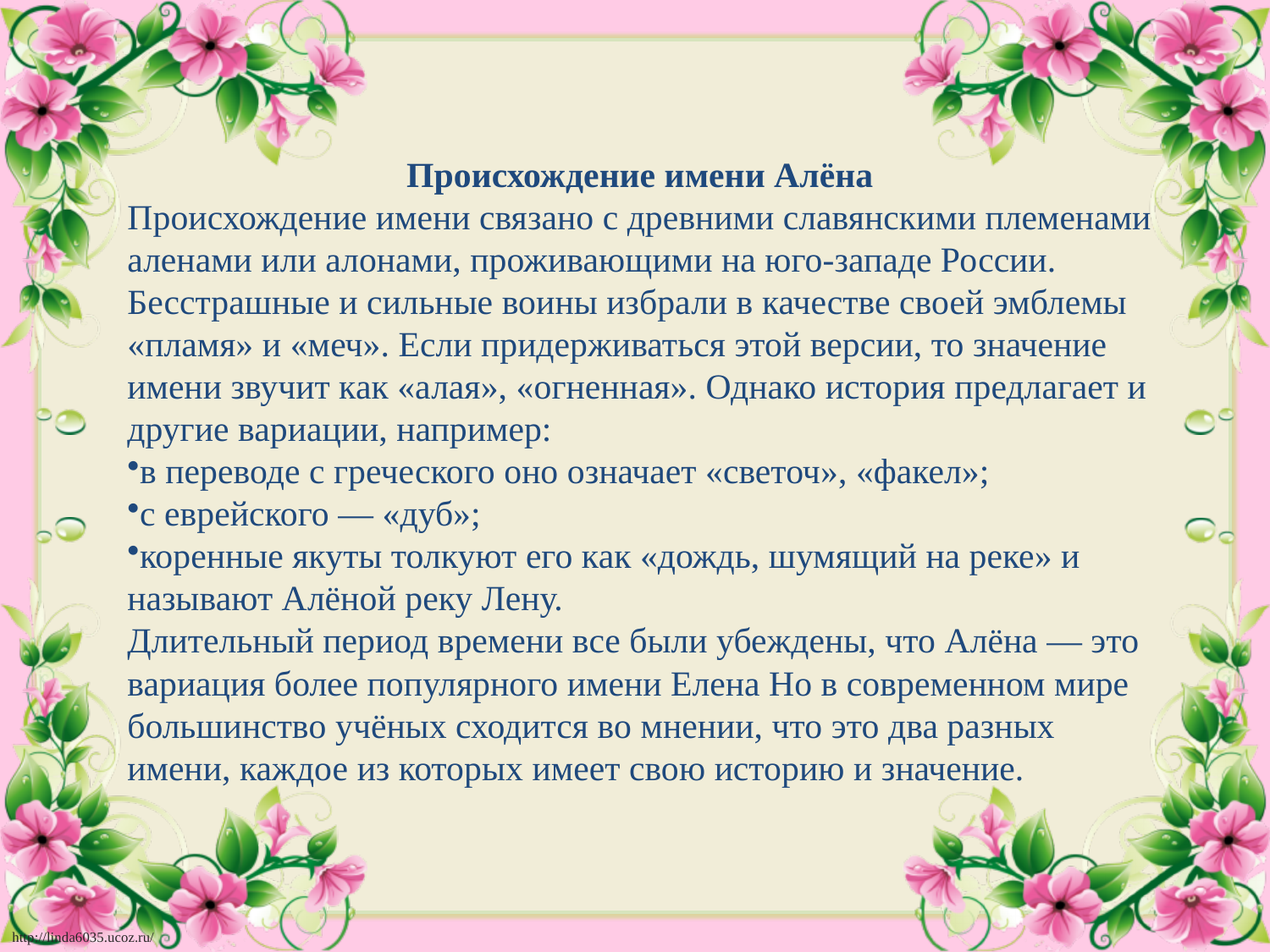

Происхождение имени Алёна
Происхождение имени связано с древними славянскими племенами аленами или алонами, проживающими на юго-западе России. Бесстрашные и сильные воины избрали в качестве своей эмблемы «пламя» и «меч». Если придерживаться этой версии, то значение имени звучит как «алая», «огненная». Однако история предлагает и другие вариации, например:
в переводе с греческого оно означает «светоч», «факел»;
с еврейского — «дуб»;
коренные якуты толкуют его как «дождь, шумящий на реке» и называют Алёной реку Лену.
Длительный период времени все были убеждены, что Алёна — это вариация более популярного имени Елена Но в современном мире большинство учёных сходится во мнении, что это два разных имени, каждое из которых имеет свою историю и значение.